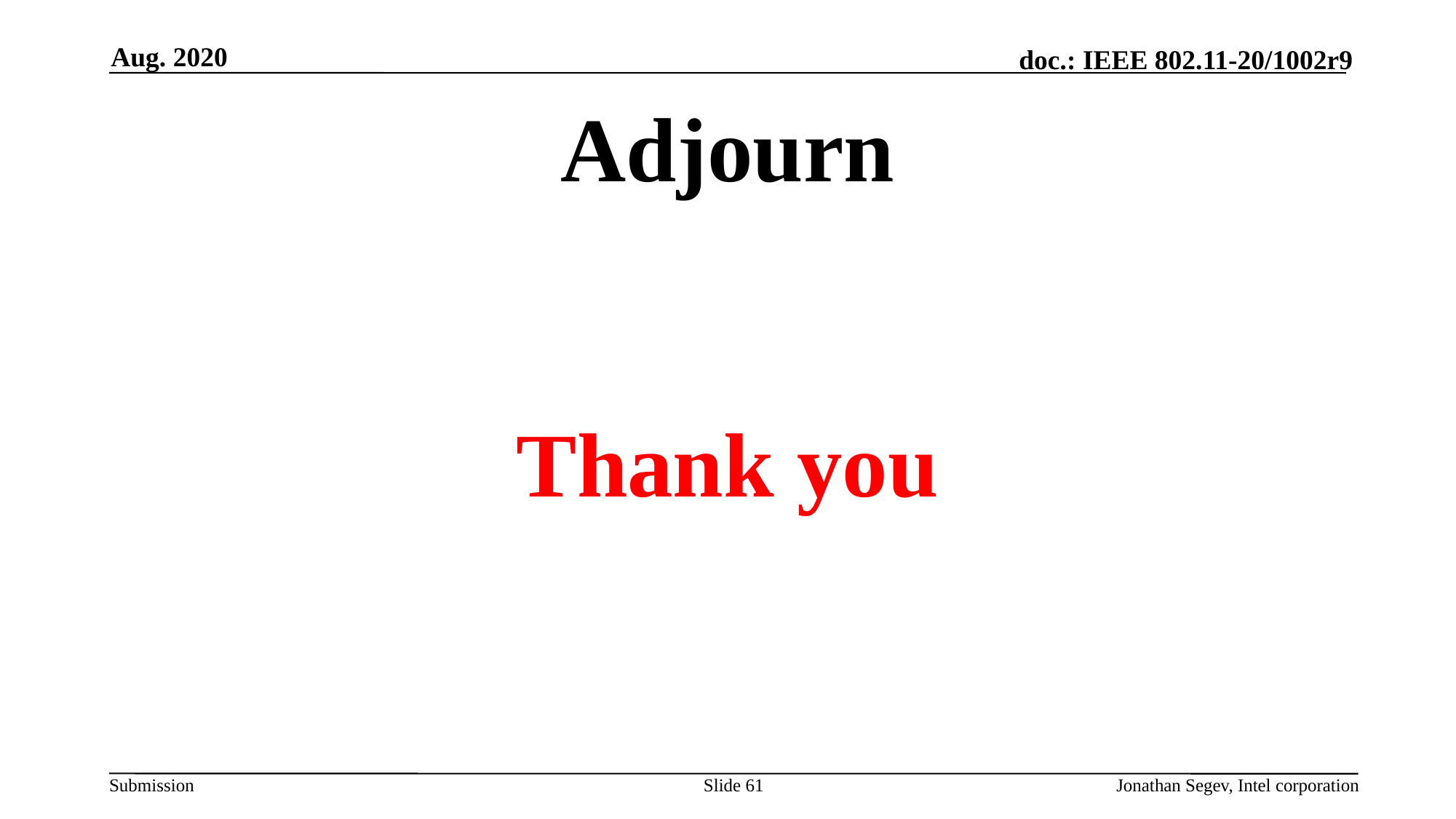

Aug. 2020
# Adjourn

Thank you
Slide 61
Jonathan Segev, Intel corporation